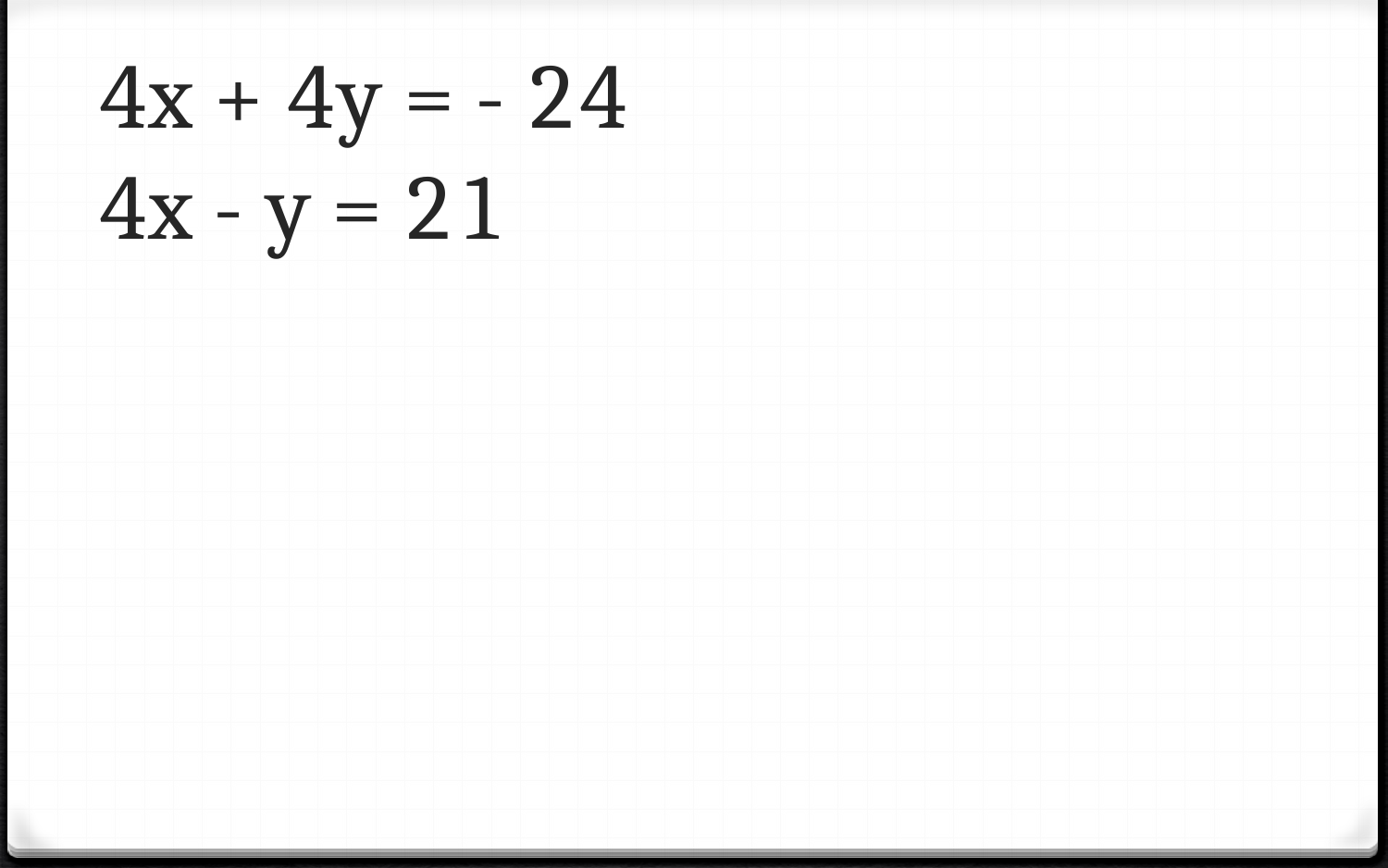

# 4x + 4y = - 24 4x - y = 21